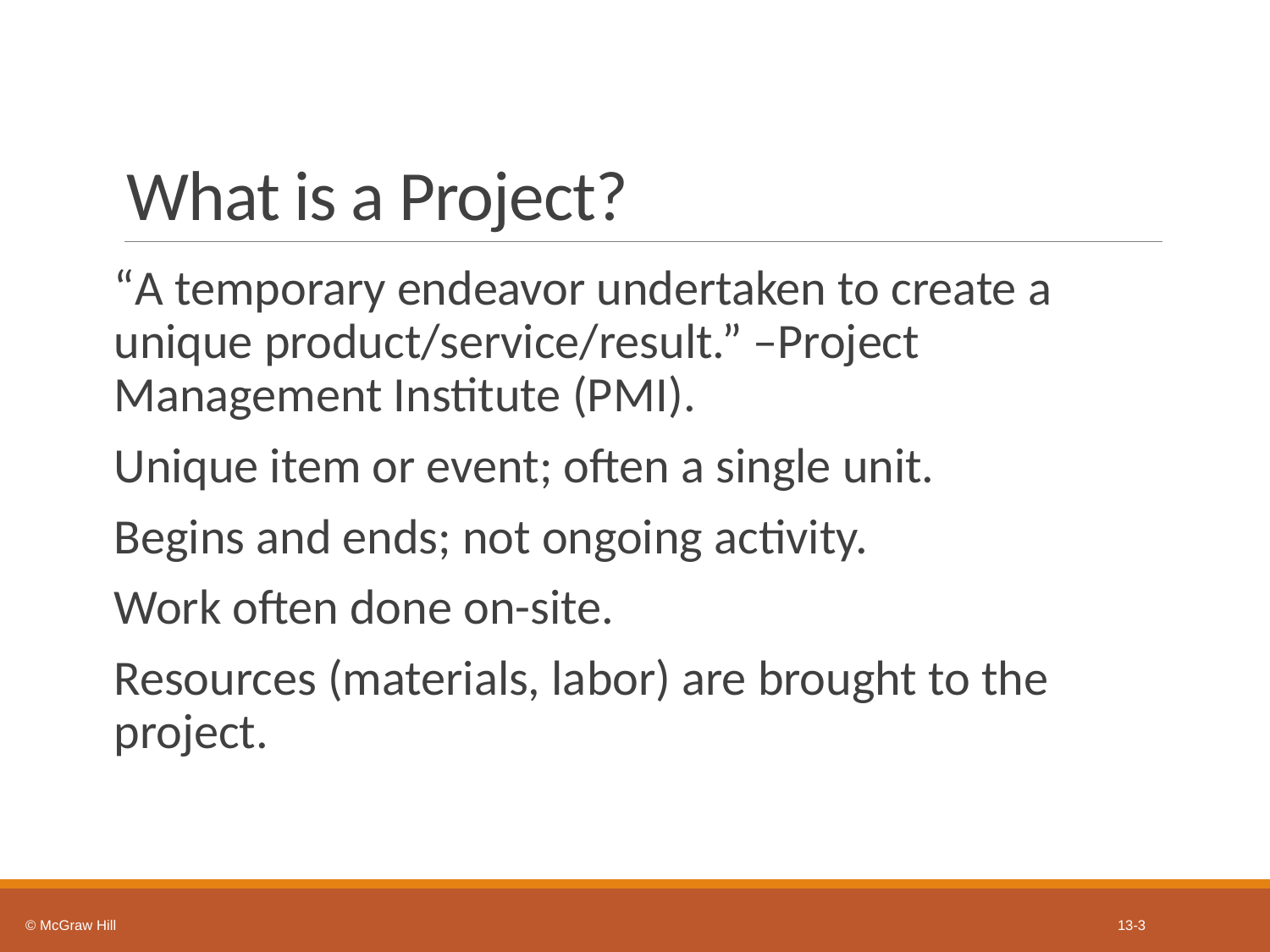

# What is a Project?
“A temporary endeavor undertaken to create a unique product/service/result.” –Project Management Institute (P M I).
Unique item or event; often a single unit.
Begins and ends; not ongoing activity.
Work often done on-site.
Resources (materials, labor) are brought to the project.